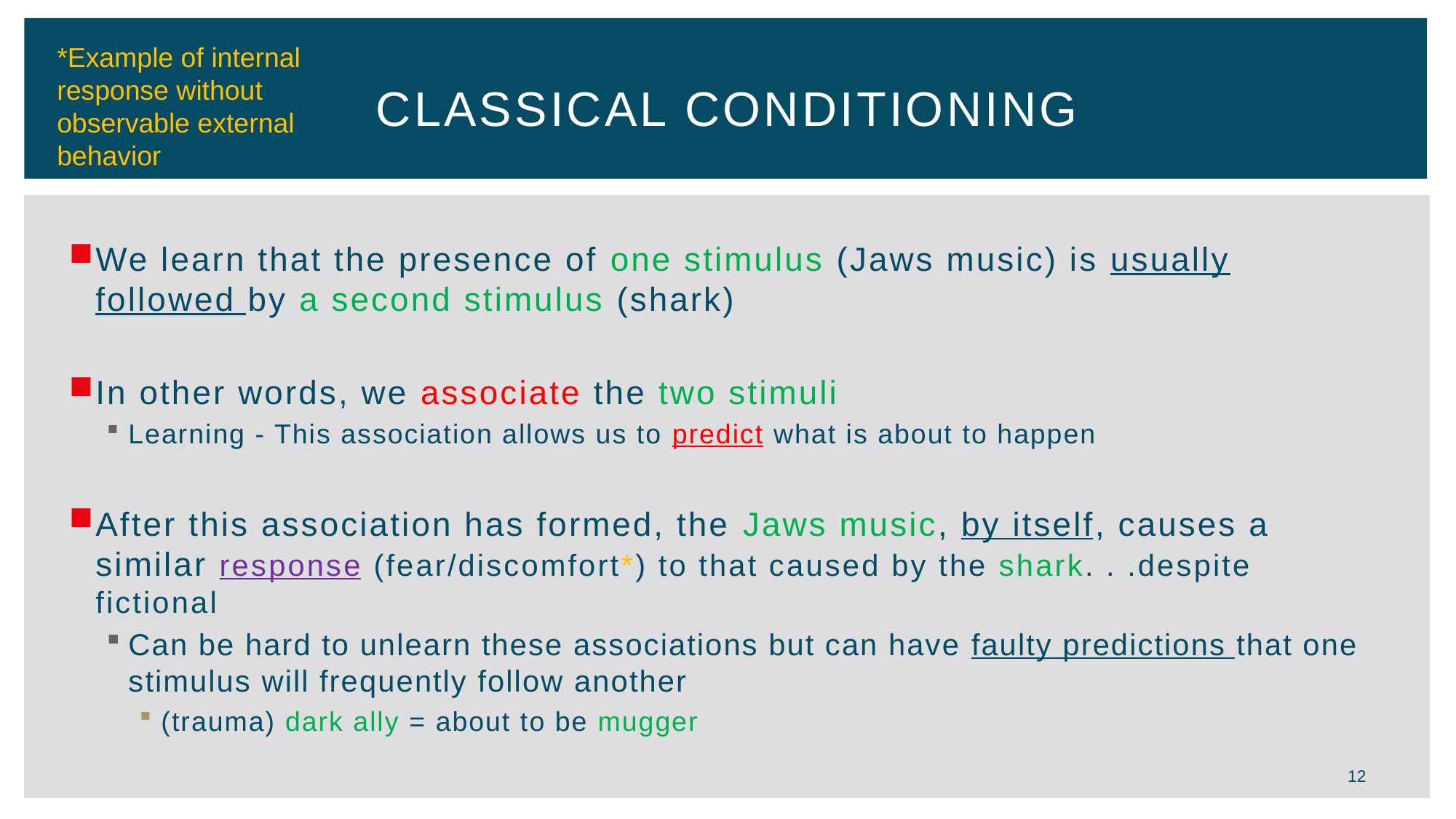

*Example of internal response without observable external behavior
# Classical Conditioning
We learn that the presence of one stimulus (Jaws music) is usually followed by a second stimulus (shark)

In other words, we associate the two stimuli
Learning - This association allows us to predict what is about to happen

After this association has formed, the Jaws music, by itself, causes a similar response (fear/discomfort*) to that caused by the shark. . .despite fictional
Can be hard to unlearn these associations but can have faulty predictions that one stimulus will frequently follow another
(trauma) dark ally = about to be mugger

12